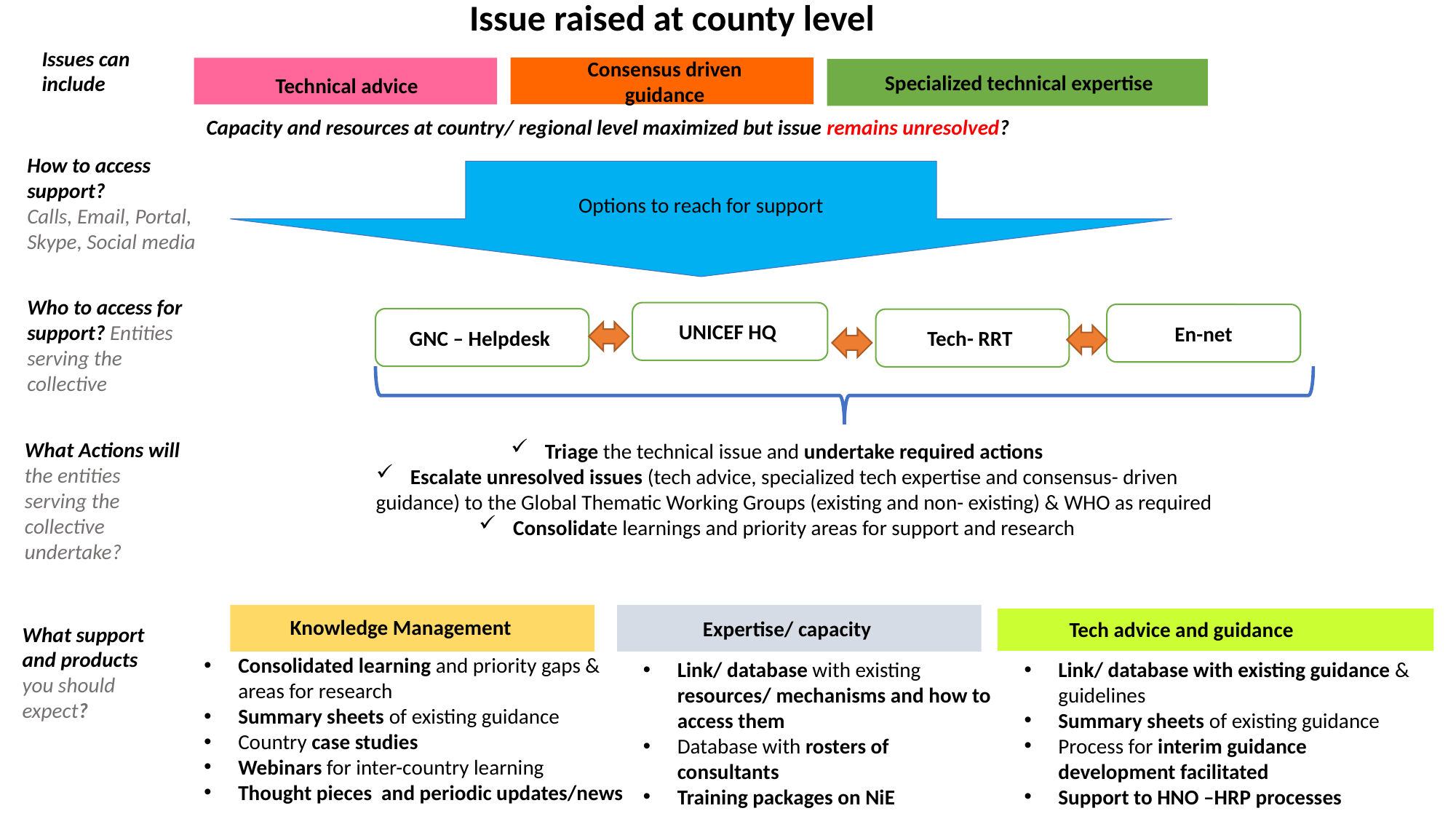

Issue raised at county level
Issues can include
Consensus driven guidance

Technical advice

Specialized technical expertise
Capacity and resources at country/ regional level maximized but issue remains unresolved?
How to access support?
Calls, Email, Portal, Skype, Social media
Options to reach for support
Who to access for support? Entities serving the collective
UNICEF HQ
En-net
GNC – Helpdesk
Tech- RRT

What Actions will the entities serving the collective  undertake?
Triage the technical issue and undertake required actions
Escalate unresolved issues (tech advice, specialized tech expertise and consensus- driven guidance) to the Global Thematic Working Groups (existing and non- existing) & WHO as required
Consolidate learnings and priority areas for support and research

Knowledge Management

Expertise/ capacity

Tech advice and guidance
What support and products you should expect?
Consolidated learning and priority gaps & areas for research
Summary sheets of existing guidance
Country case studies
Webinars for inter-country learning
Thought pieces  and periodic updates/news

Link/ database with existing guidance & guidelines
Summary sheets of existing guidance
Process for interim guidance development facilitated
Support to HNO –HRP processes

Link/ database with existing resources/ mechanisms and how to access them
Database with rosters of consultants
Training packages on NiE